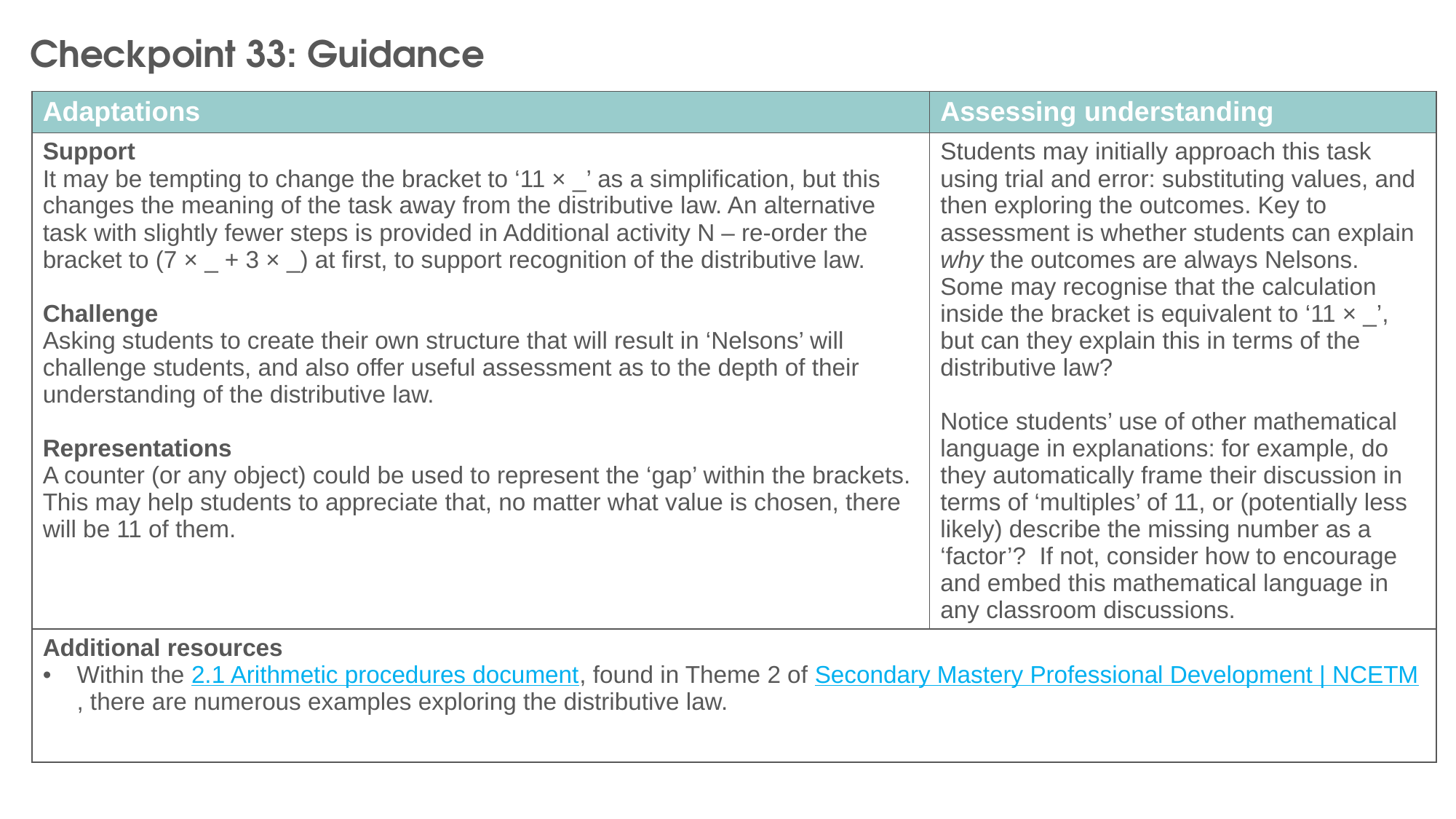

Checkpoint 33: Guidance
| Adaptations | Assessing understanding |
| --- | --- |
| Support It may be tempting to change the bracket to ‘11 × \_’ as a simplification, but this changes the meaning of the task away from the distributive law. An alternative task with slightly fewer steps is provided in Additional activity N – re-order the bracket to (7 × \_ + 3 × \_) at first, to support recognition of the distributive law. Challenge Asking students to create their own structure that will result in ‘Nelsons’ will challenge students, and also offer useful assessment as to the depth of their understanding of the distributive law. Representations A counter (or any object) could be used to represent the ‘gap’ within the brackets. This may help students to appreciate that, no matter what value is chosen, there will be 11 of them. | Students may initially approach this task using trial and error: substituting values, and then exploring the outcomes. Key to assessment is whether students can explain why the outcomes are always Nelsons. Some may recognise that the calculation inside the bracket is equivalent to ‘11 × \_’, but can they explain this in terms of the distributive law? Notice students’ use of other mathematical language in explanations: for example, do they automatically frame their discussion in terms of ‘multiples’ of 11, or (potentially less likely) describe the missing number as a ‘factor’? If not, consider how to encourage and embed this mathematical language in any classroom discussions. |
| Additional resources Within the 2.1 Arithmetic procedures document, found in Theme 2 of Secondary Mastery Professional Development | NCETM, there are numerous examples exploring the distributive law. |  |